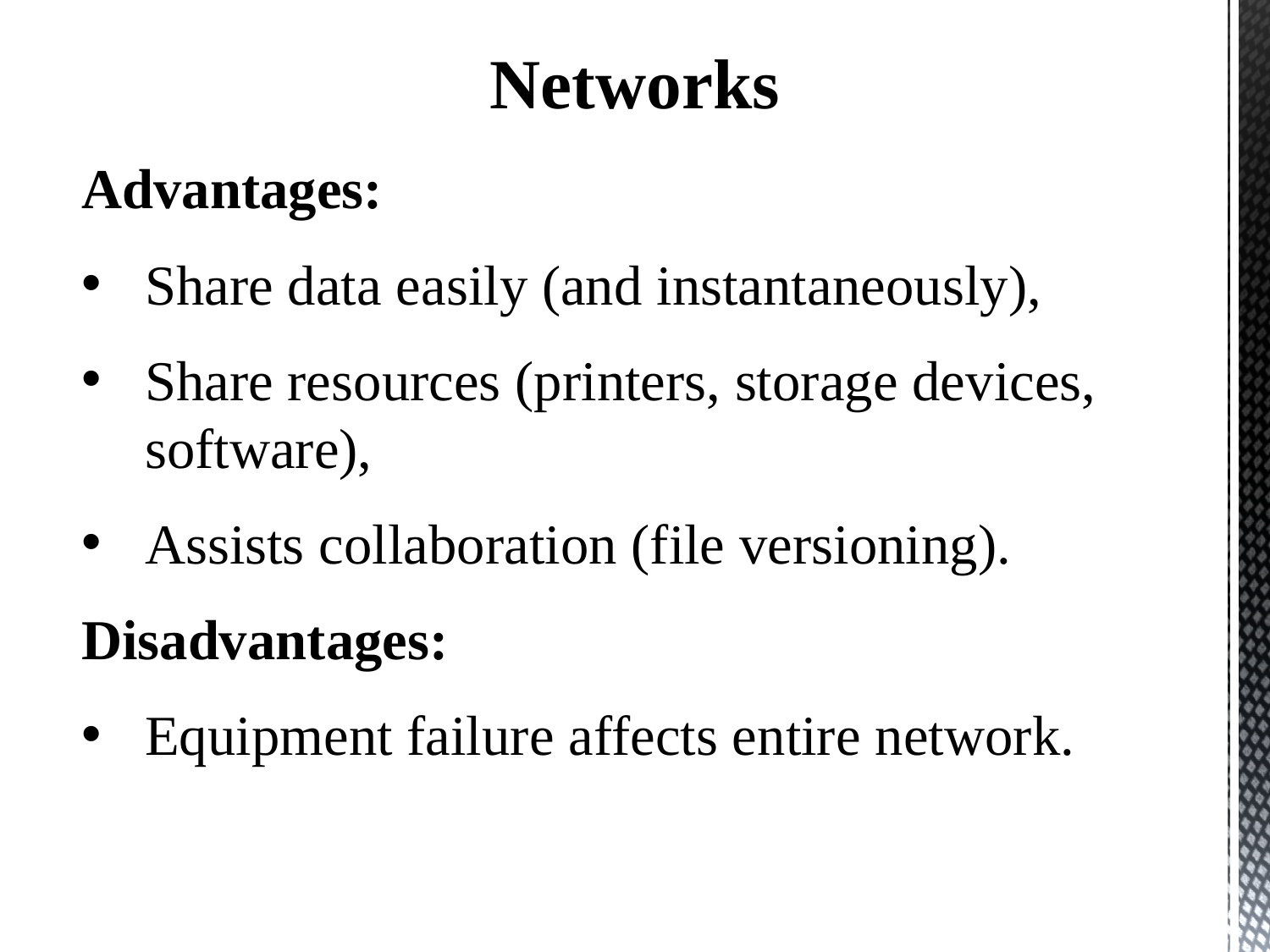

Networks
Advantages:
Share data easily (and instantaneously),
Share resources (printers, storage devices, software),
Assists collaboration (file versioning).
Disadvantages:
Equipment failure affects entire network.